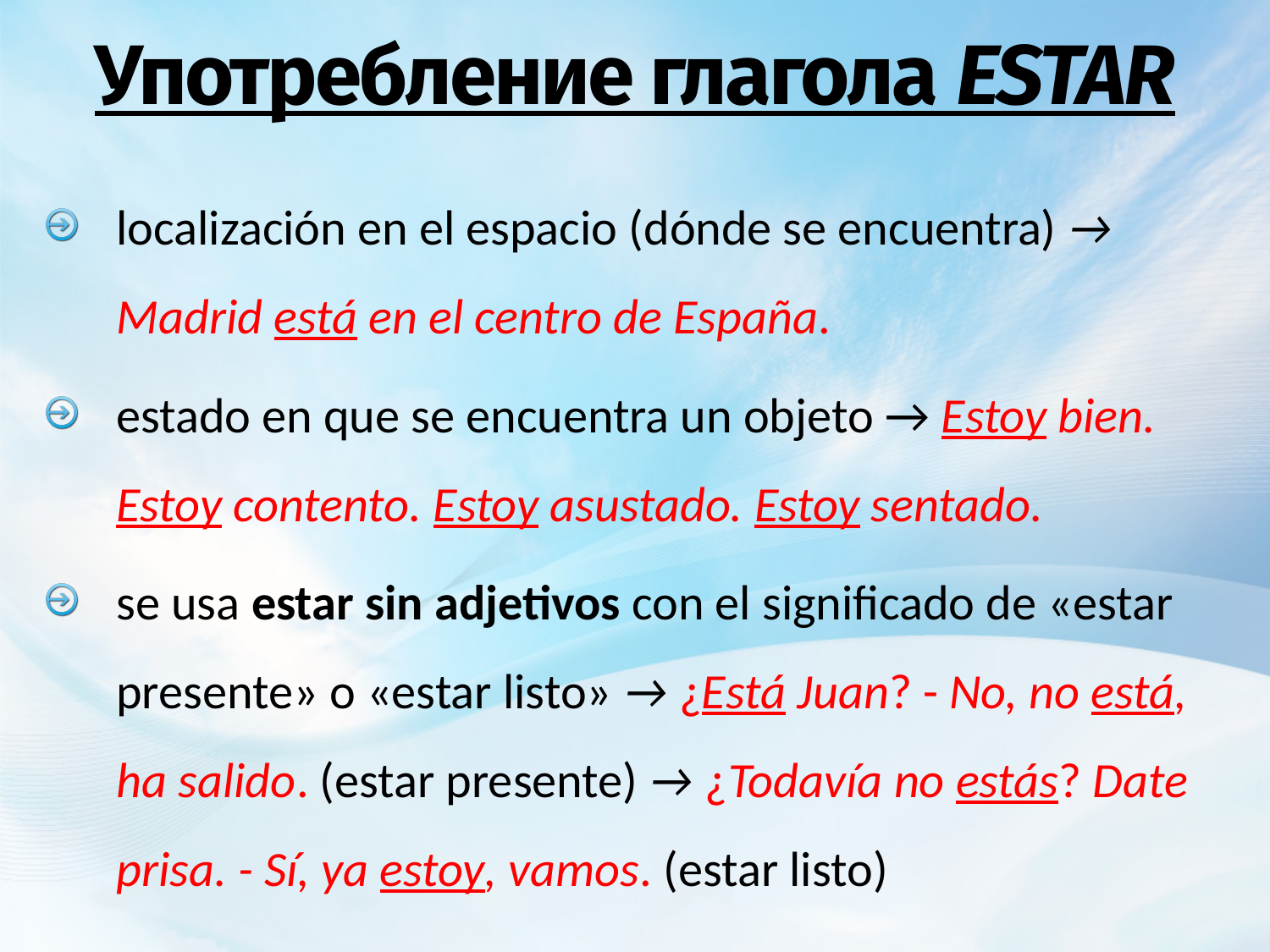

# Употребление глагола ESTAR
localización en el espacio (dónde se encuentra) → Madrid está en el centro de España.
estado en que se encuentra un objeto → Estoy bien. Estoy contento. Estoy asustado. Estoy sentado.
se usa estar sin adjetivos con el significado de «estar presente» o «estar listo» → ¿Está Juan? - No, no está, ha salido. (estar presente) → ¿Todavía no estás? Date prisa. - Sí, ya estoy, vamos. (estar listo)